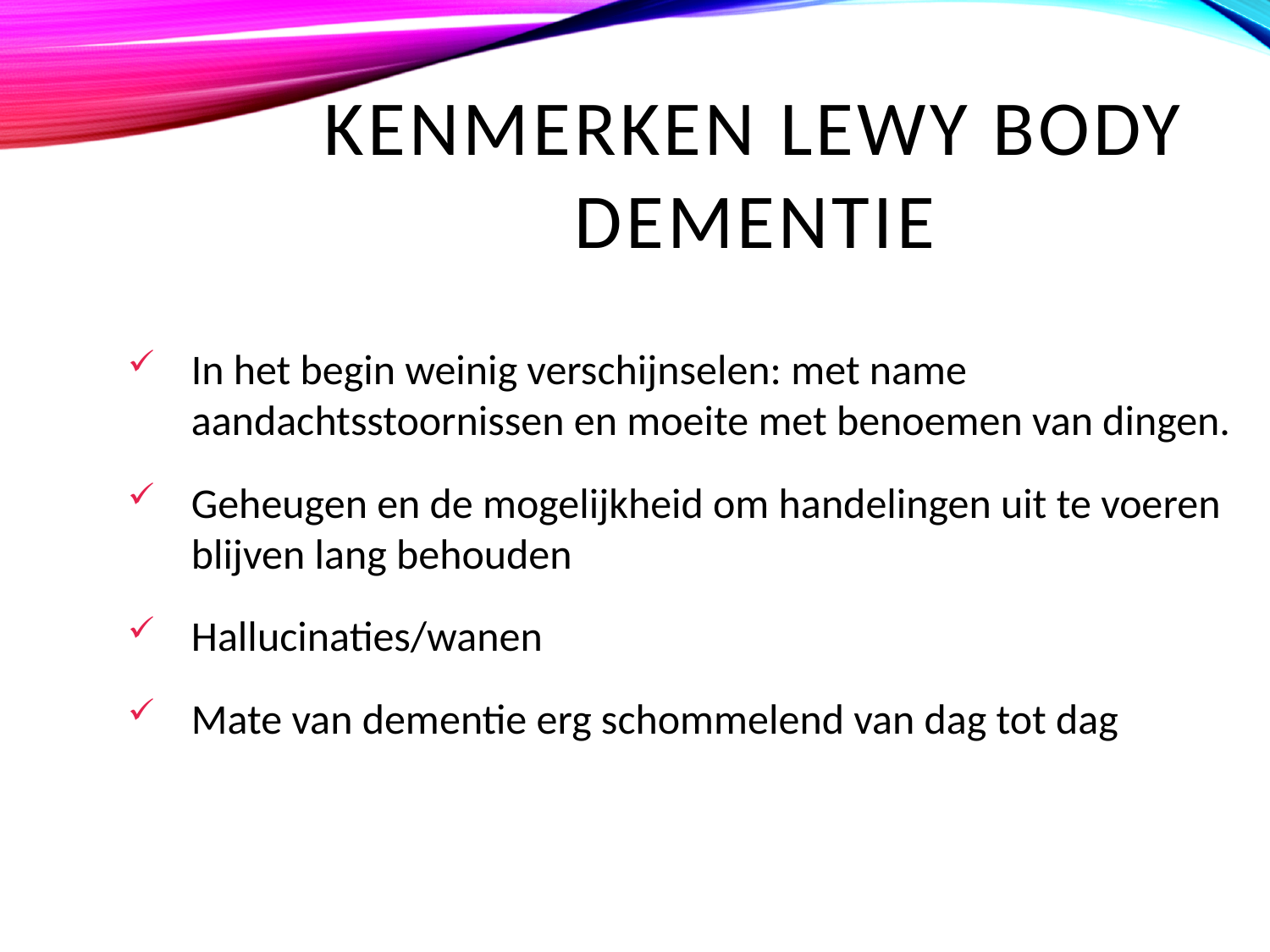

Kenmerken Lewy Body Dementie
In het begin weinig verschijnselen: met name aandachtsstoornissen en moeite met benoemen van dingen.
Geheugen en de mogelijkheid om handelingen uit te voeren blijven lang behouden
Hallucinaties/wanen
Mate van dementie erg schommelend van dag tot dag